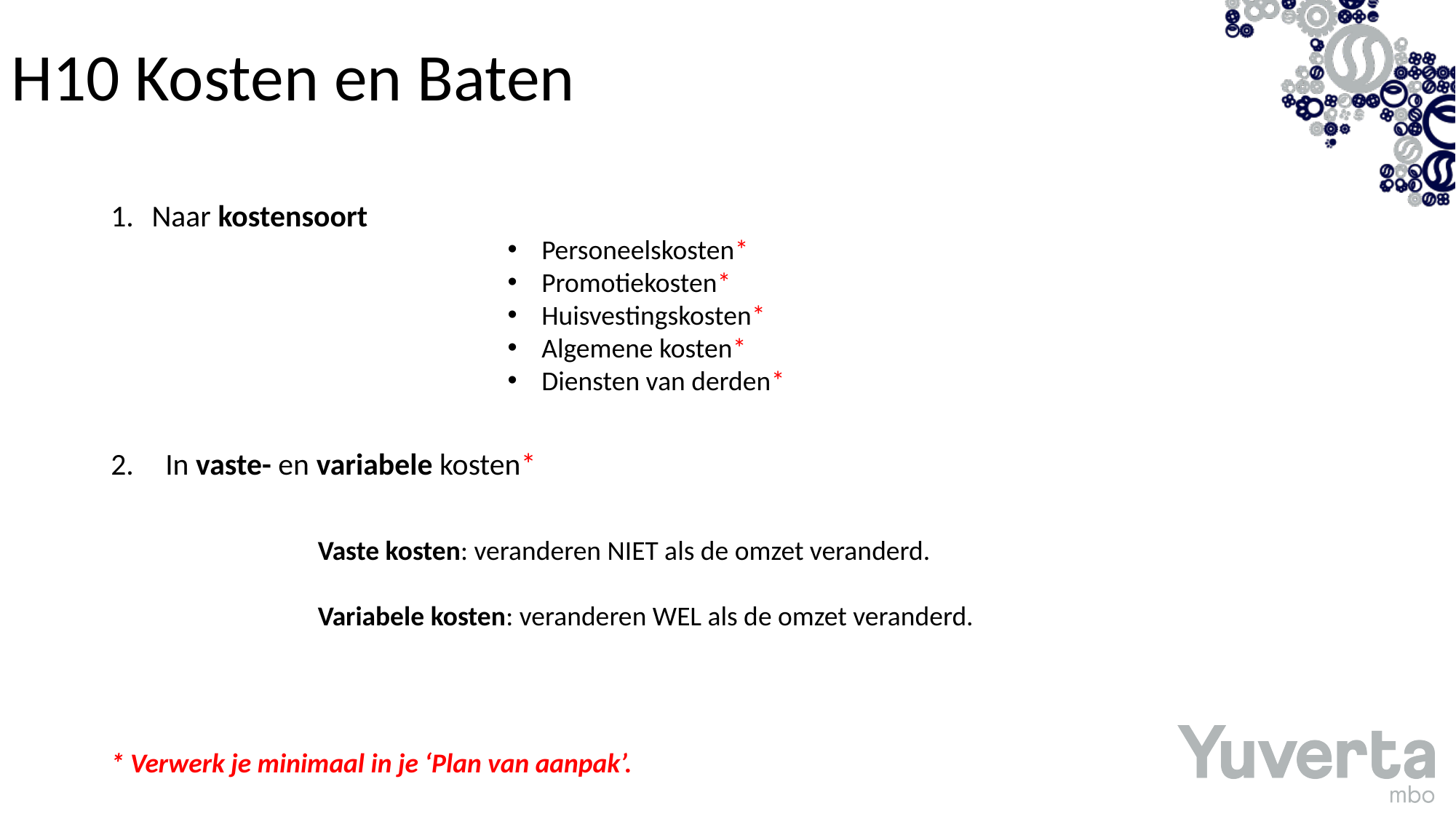

# H10 Kosten en Baten
Naar kostensoort

Personeelskosten*
Promotiekosten*
Huisvestingskosten*
Algemene kosten*
Diensten van derden*
In vaste- en variabele kosten*

Vaste kosten: veranderen NIET als de omzet veranderd.

Variabele kosten: veranderen WEL als de omzet veranderd.
* Verwerk je minimaal in je ‘Plan van aanpak’.